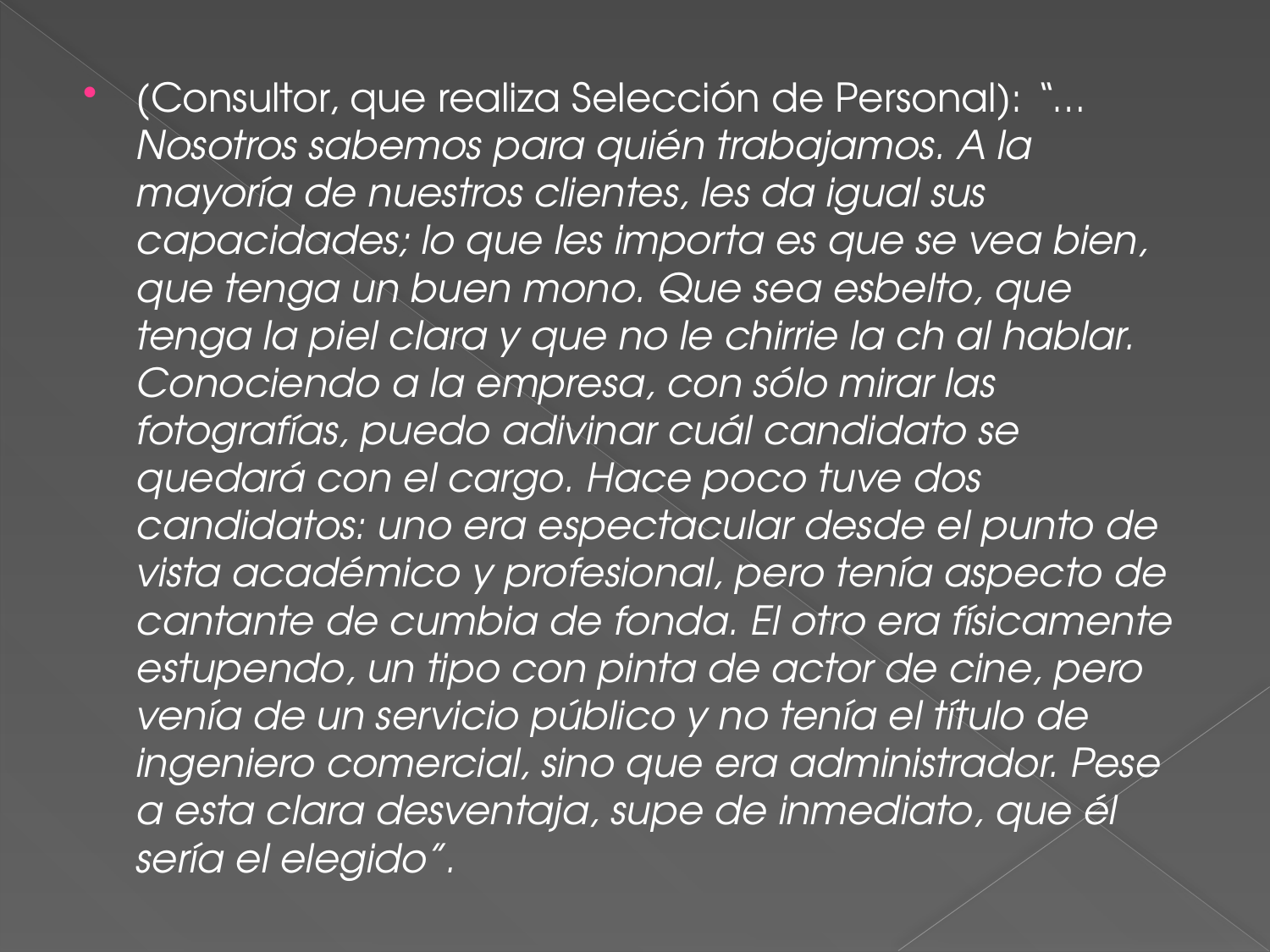

(Consultor, que realiza Selección de Personal): “… Nosotros sabemos para quién trabajamos. A la mayoría de nuestros clientes, les da igual sus capacidades; lo que les importa es que se vea bien, que tenga un buen mono. Que sea esbelto, que tenga la piel clara y que no le chirrie la ch al hablar. Conociendo a la empresa, con sólo mirar las fotografías, puedo adivinar cuál candidato se quedará con el cargo. Hace poco tuve dos candidatos: uno era espectacular desde el punto de vista académico y profesional, pero tenía aspecto de cantante de cumbia de fonda. El otro era físicamente estupendo, un tipo con pinta de actor de cine, pero venía de un servicio público y no tenía el título de ingeniero comercial, sino que era administrador. Pese a esta clara desventaja, supe de inmediato, que él sería el elegido”.